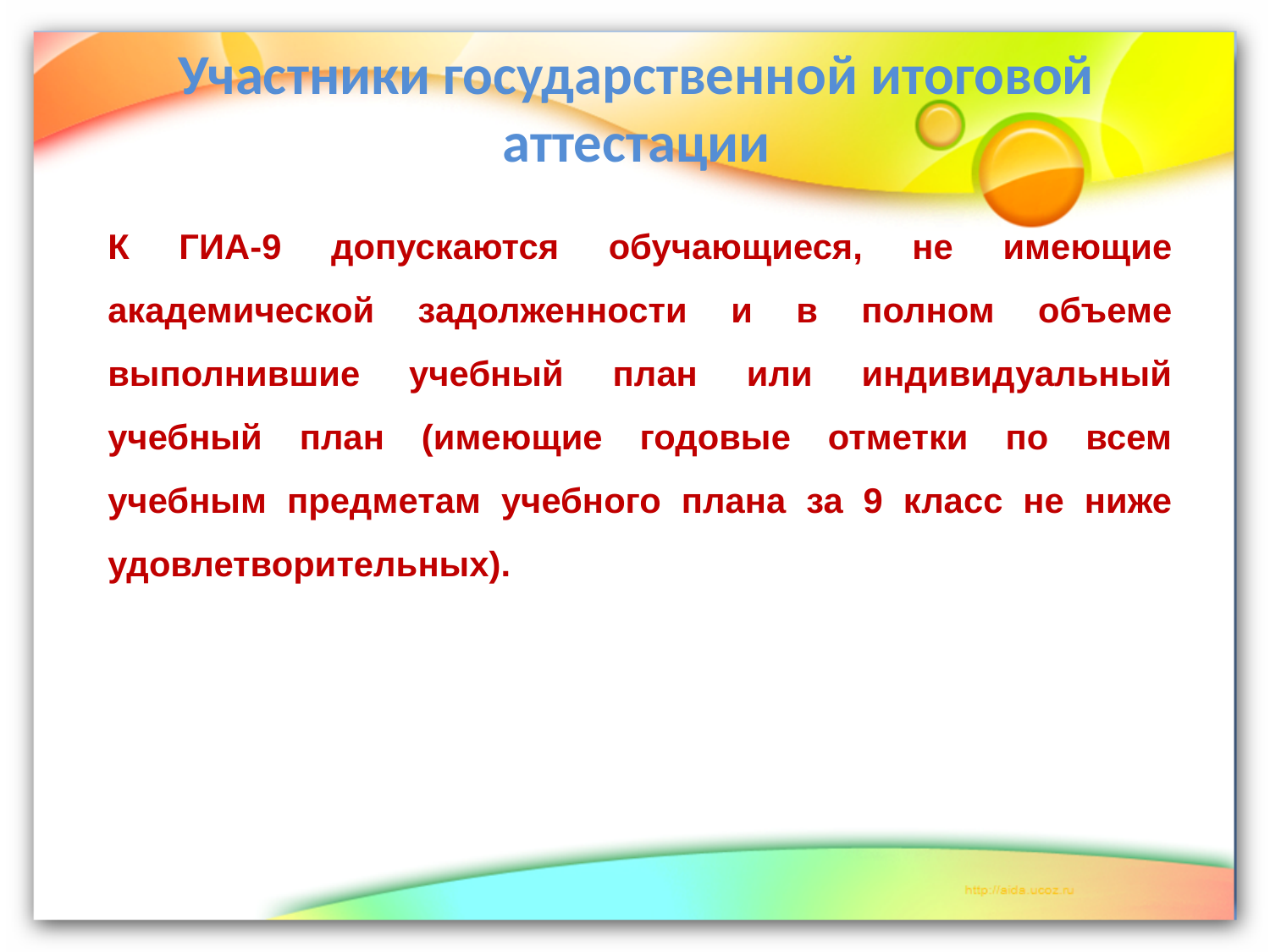

# Участники государственной итоговой аттестации
К ГИА-9 допускаются обучающиеся, не имеющие академической задолженности и в полном объеме выполнившие учебный план или индивидуальный учебный план (имеющие годовые отметки по всем учебным предметам учебного плана за 9 класс не ниже удовлетворительных).